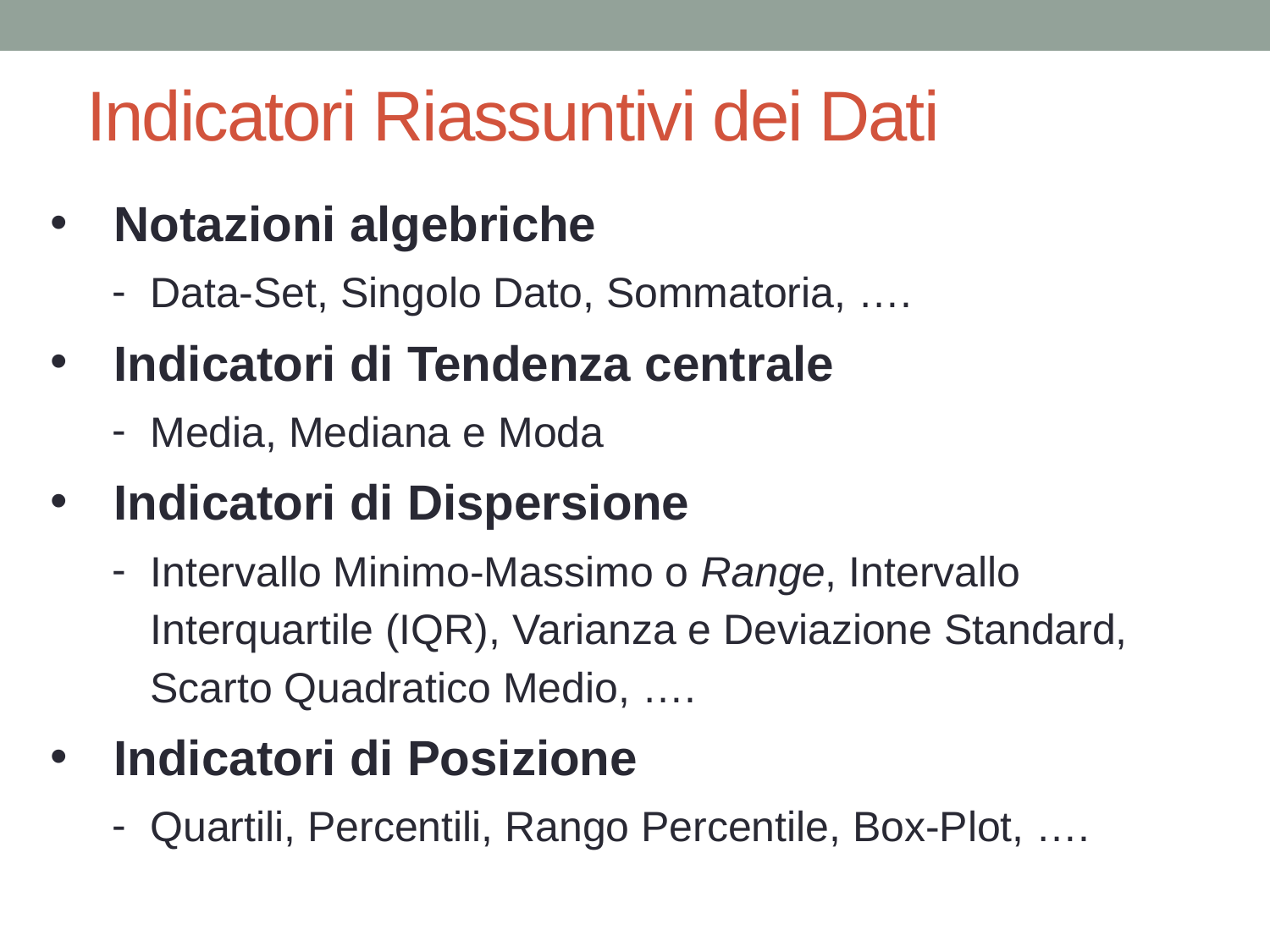

# Indicatori Riassuntivi dei Dati
Notazioni algebriche
Data-Set, Singolo Dato, Sommatoria, ….
Indicatori di Tendenza centrale
Media, Mediana e Moda
Indicatori di Dispersione
Intervallo Minimo-Massimo o Range, Intervallo Interquartile (IQR), Varianza e Deviazione Standard, Scarto Quadratico Medio, ….
Indicatori di Posizione
Quartili, Percentili, Rango Percentile, Box-Plot, ….